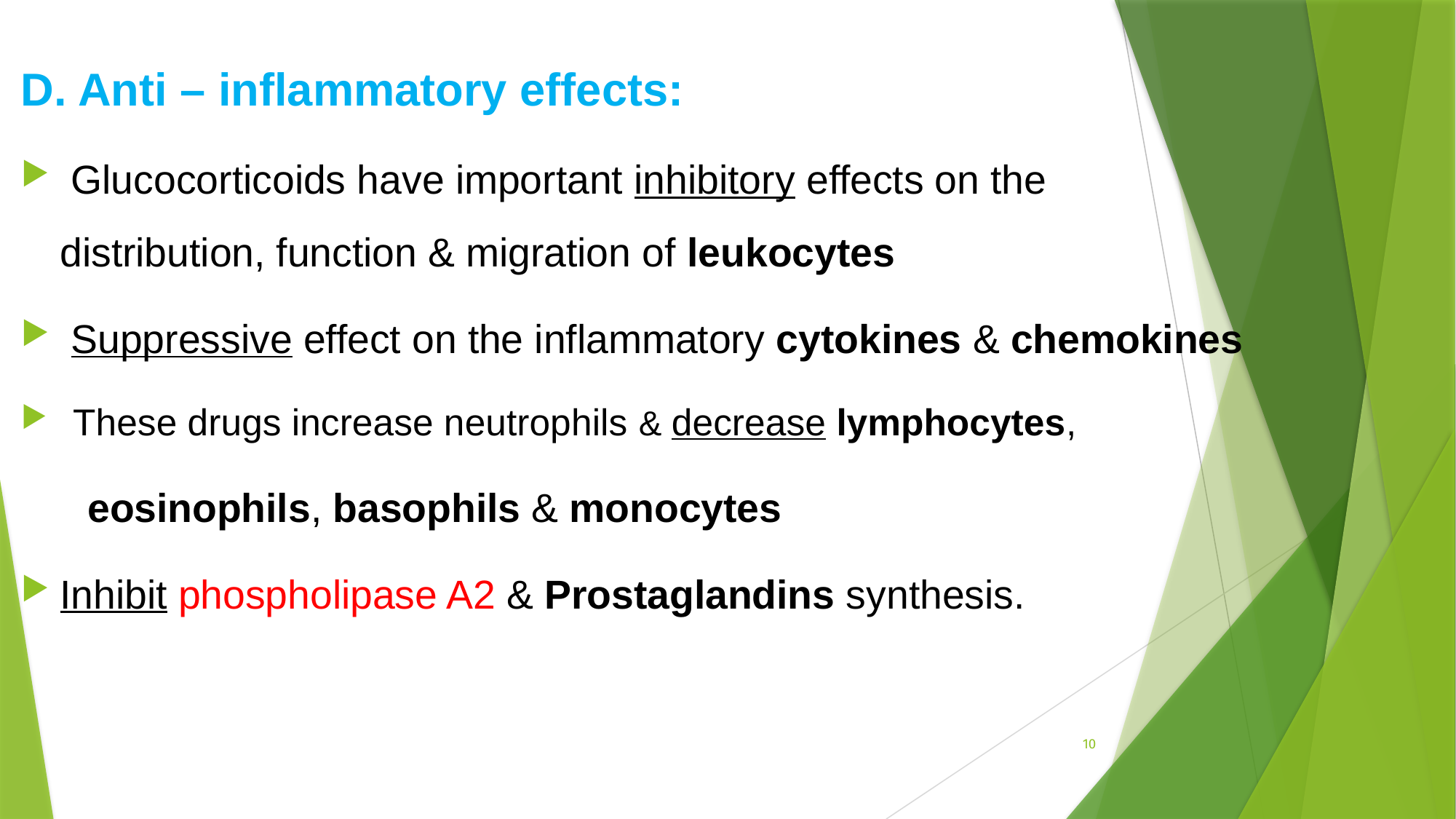

D. Anti – inflammatory effects:
 Glucocorticoids have important inhibitory effects on the distribution, function & migration of leukocytes
 Suppressive effect on the inflammatory cytokines & chemokines
These drugs increase neutrophils & decrease lymphocytes,
      eosinophils, basophils & monocytes
Inhibit phospholipase A2 & Prostaglandins synthesis.

10